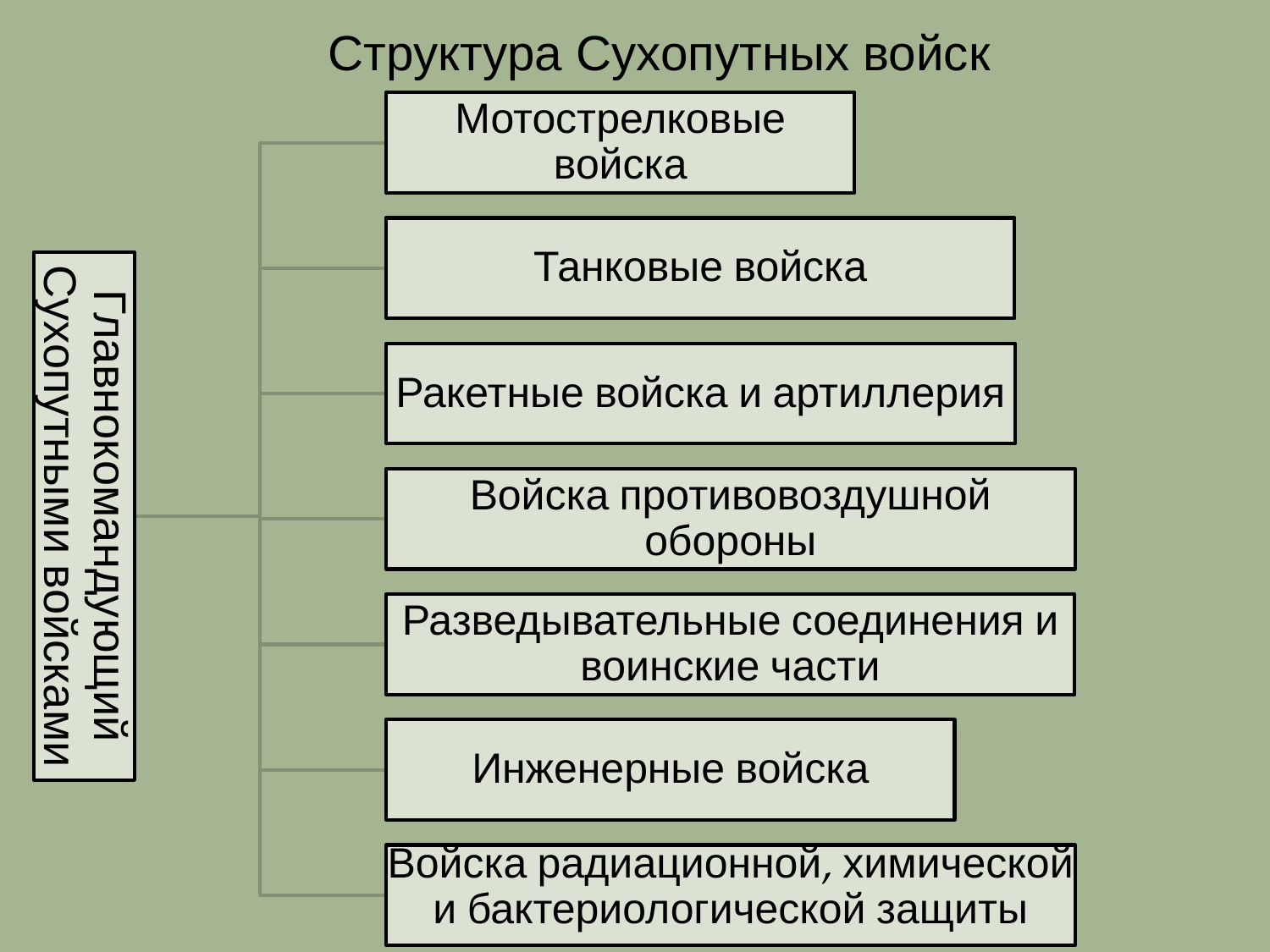

Структура Сухопутных войск

Главнокомандующий Сухопутными войсками
Мотострелковые войска
Танковые войска
Ракетные войска и артиллерия
Войска противовоздушной обороны
Разведывательные соединения и воинские части
Инженерные войска

Войска радиационной, химической и бактериологической защиты